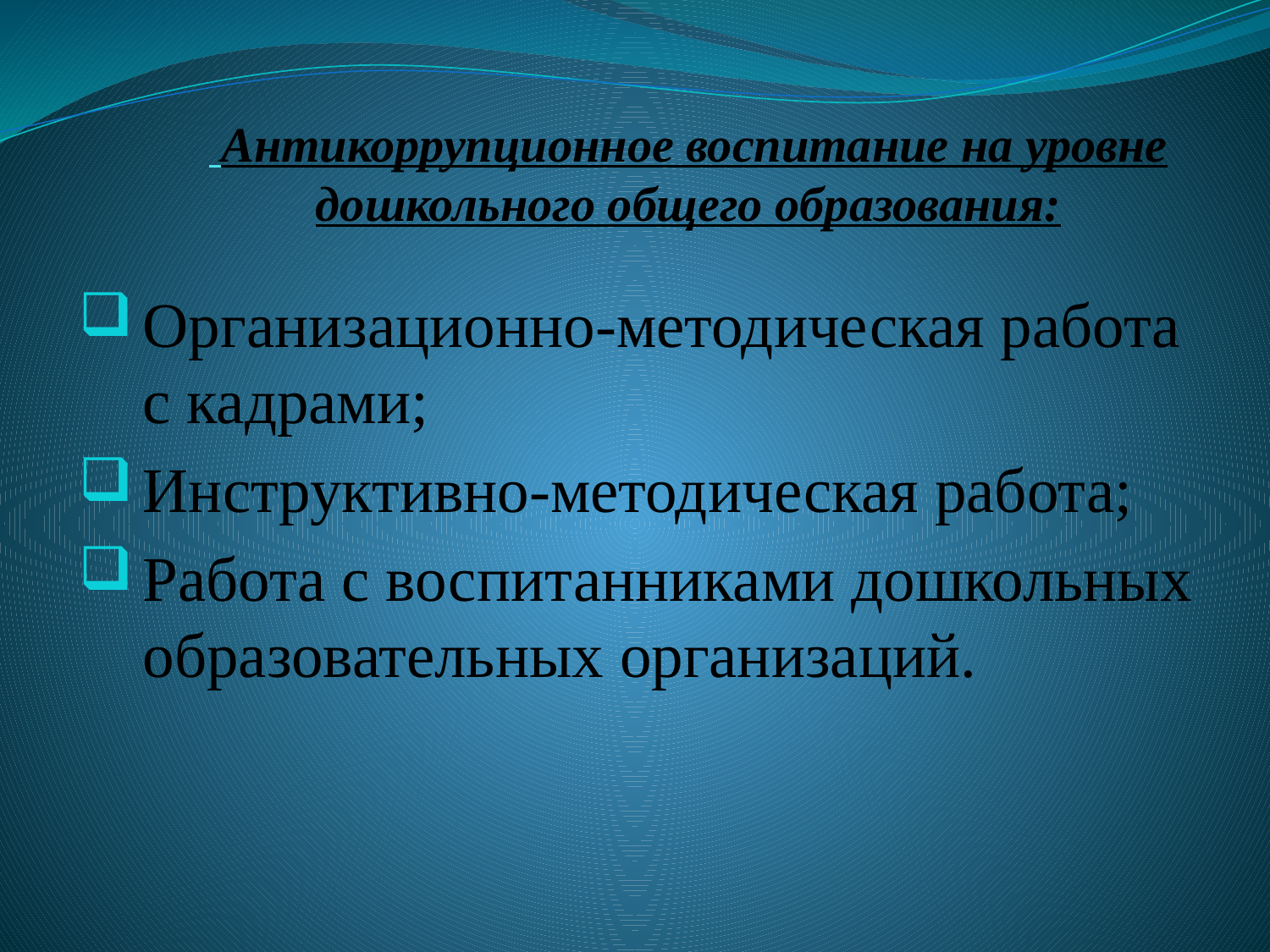

# Антикоррупционное воспитание на уровне дошкольного общего образования:
Организационно-методическая работа с кадрами;
Инструктивно-методическая работа;
Работа с воспитанниками дошкольных образовательных организаций.